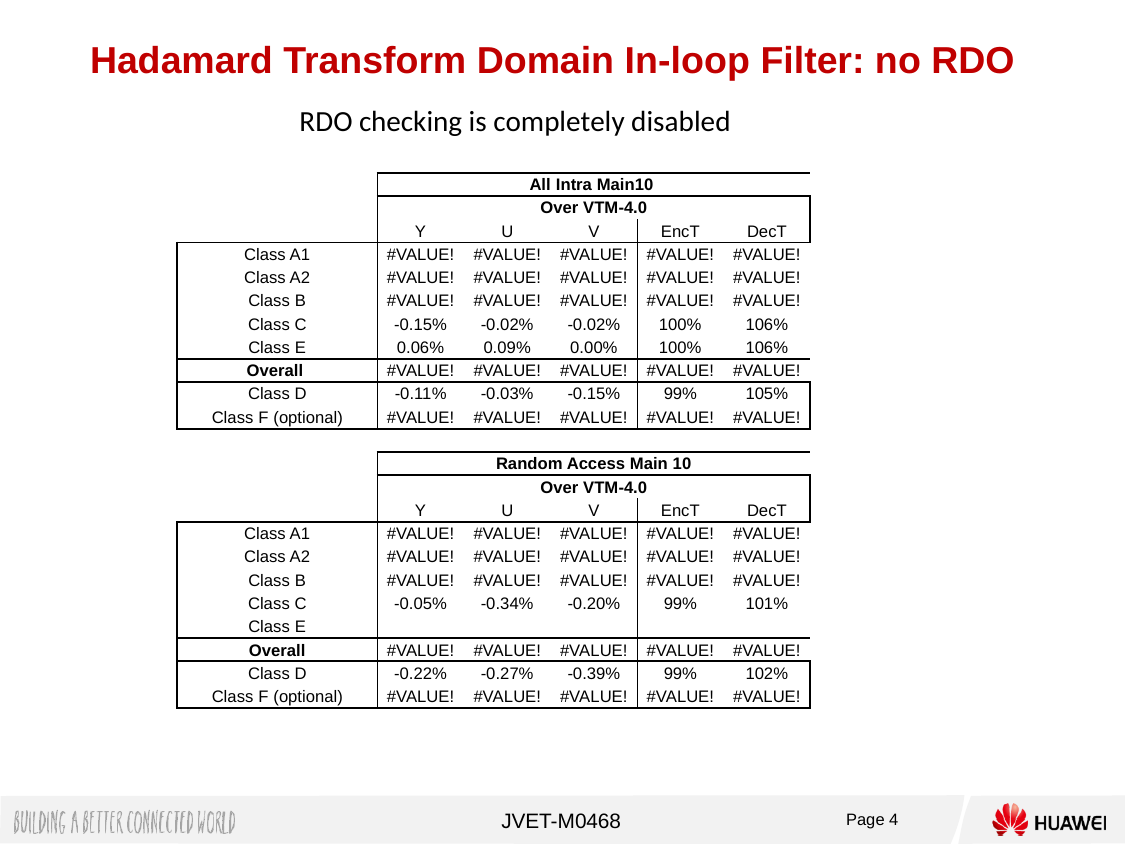

Hadamard Transform Domain In-loop Filter: no RDO
RDO checking is completely disabled
|  | All Intra Main10 |  |  |  |  |
| --- | --- | --- | --- | --- | --- |
|  | Over VTM-4.0 |  |  |  |  |
|  | Y | U | V | EncT | DecT |
| Class A1 | #VALUE! | #VALUE! | #VALUE! | #VALUE! | #VALUE! |
| Class A2 | #VALUE! | #VALUE! | #VALUE! | #VALUE! | #VALUE! |
| Class B | #VALUE! | #VALUE! | #VALUE! | #VALUE! | #VALUE! |
| Class C | -0.15% | -0.02% | -0.02% | 100% | 106% |
| Class E | 0.06% | 0.09% | 0.00% | 100% | 106% |
| Overall | #VALUE! | #VALUE! | #VALUE! | #VALUE! | #VALUE! |
| Class D | -0.11% | -0.03% | -0.15% | 99% | 105% |
| Class F (optional) | #VALUE! | #VALUE! | #VALUE! | #VALUE! | #VALUE! |
|  |  |  |  |  |  |
|  | Random Access Main 10 |  |  |  |  |
|  | Over VTM-4.0 |  |  |  |  |
|  | Y | U | V | EncT | DecT |
| Class A1 | #VALUE! | #VALUE! | #VALUE! | #VALUE! | #VALUE! |
| Class A2 | #VALUE! | #VALUE! | #VALUE! | #VALUE! | #VALUE! |
| Class B | #VALUE! | #VALUE! | #VALUE! | #VALUE! | #VALUE! |
| Class C | -0.05% | -0.34% | -0.20% | 99% | 101% |
| Class E |  |  |  |  |  |
| Overall | #VALUE! | #VALUE! | #VALUE! | #VALUE! | #VALUE! |
| Class D | -0.22% | -0.27% | -0.39% | 99% | 102% |
| Class F (optional) | #VALUE! | #VALUE! | #VALUE! | #VALUE! | #VALUE! |